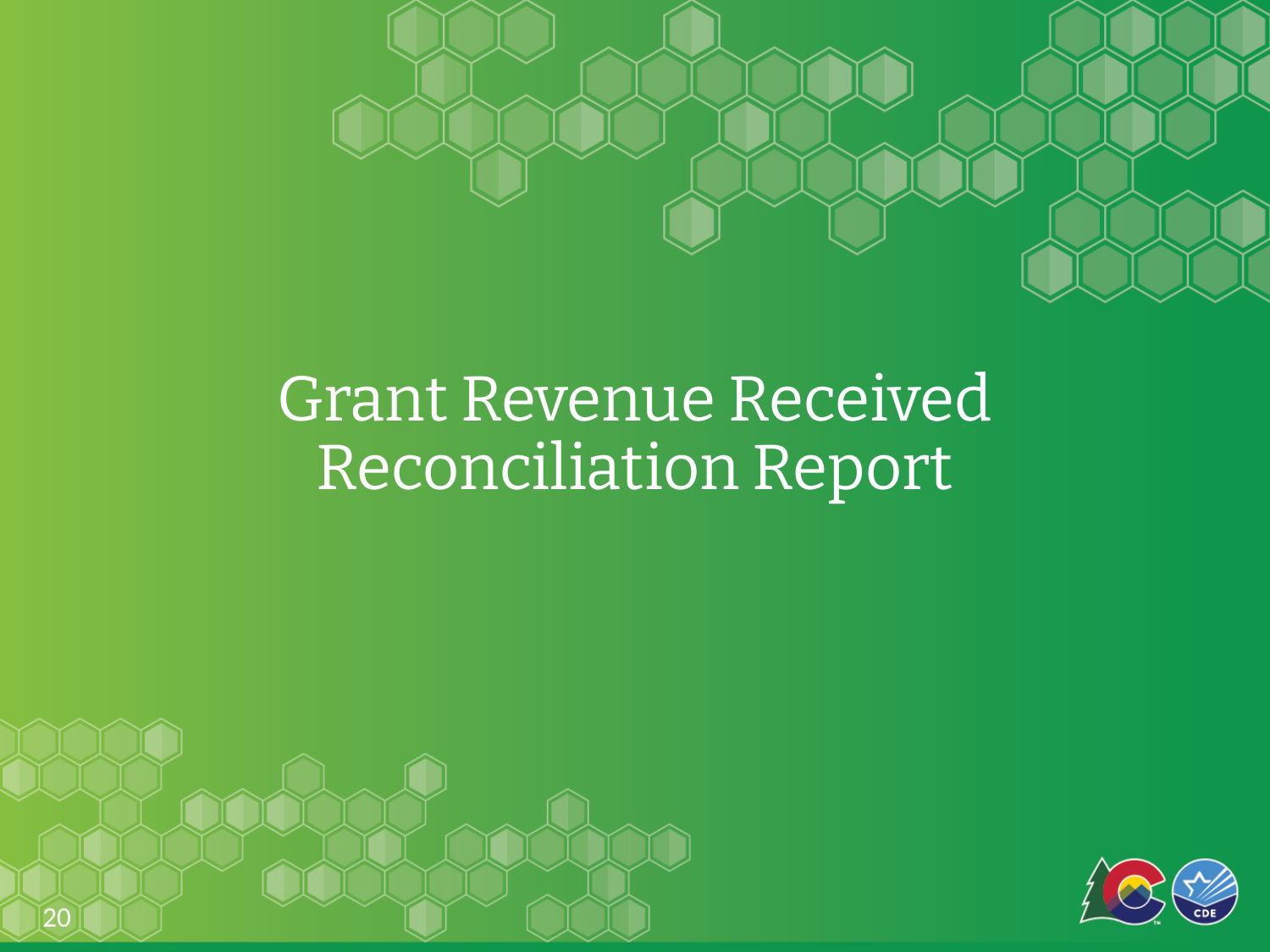

# Grant Revenue Received Reconciliation Report

20